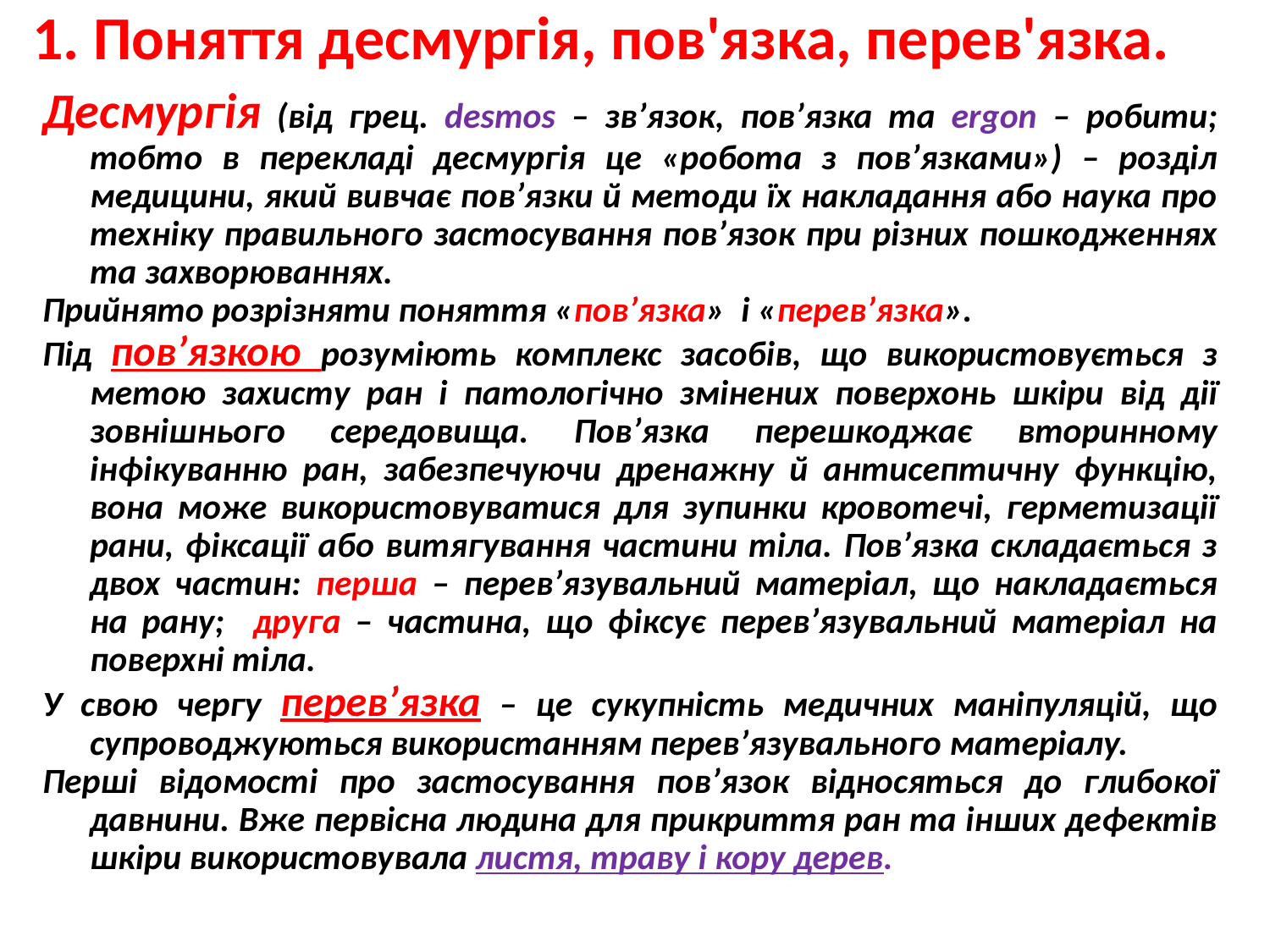

1. Поняття десмургія, пов'язка, перев'язка.
Десмургія (від грец. desmos – зв’язок, пов’язка та ergon – робити; тобто в перекладі десмургія це «робота з пов’язками») – розділ медицини, який вивчає пов’язки й методи їх накладання або наука про техніку правильного застосування пов’язок при різних пошкодженнях та захворюваннях.
Прийнято розрізняти поняття «пов’язка»  і «перев’язка».
Під пов’язкою розуміють комплекс засобів, що використовується з метою захисту ран і патологічно змінених поверхонь шкіри від дії зовнішнього середовища. Пов’язка перешкоджає вторинному інфікуванню ран, забезпечуючи дренажну й антисептичну функцію, вона може використовуватися для зупинки кровотечі, герметизації рани, фіксації або витягування частини тіла. Пов’язка складається з двох частин: перша – перев’язувальний матеріал, що накладається на рану;  друга – частина, що фіксує перев’язувальний матеріал на поверхні тіла.
У свою чергу перев’язка – це сукупність медичних маніпуляцій, що супроводжуються використанням перев’язувального матеріалу.
Перші відомості про застосування пов’язок відносяться до глибокої давнини. Вже первісна людина для прикриття ран та інших дефектів шкіри використовувала листя, траву і кору дерев.